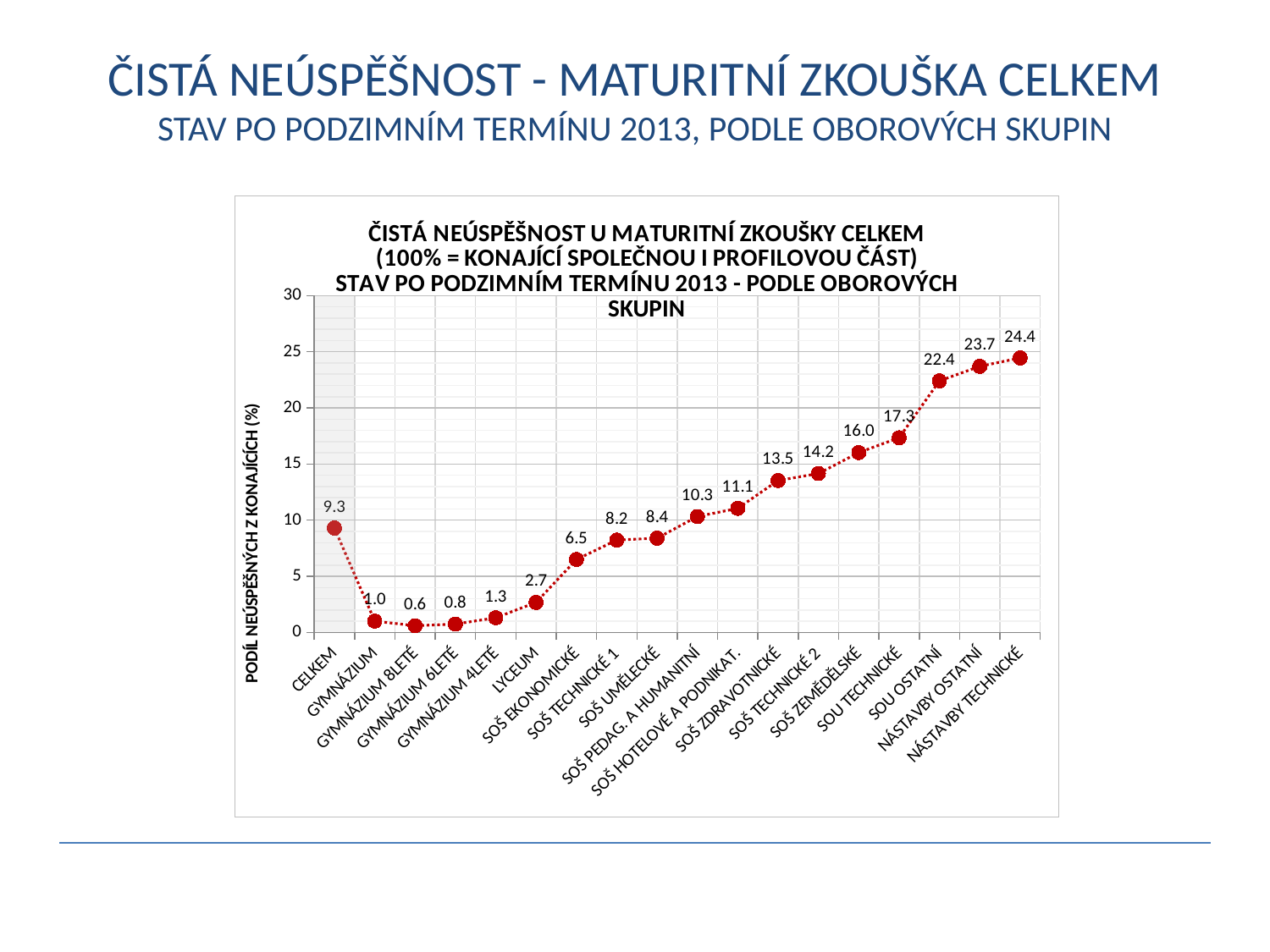

# ČISTÁ NEÚSPĚŠNOST - MATURITNÍ ZKOUŠKA CELKEM STAV PO PODZIMNÍM TERMÍNU 2013, PODLE OBOROVÝCH SKUPIN

### Chart: ČISTÁ NEÚSPĚŠNOST U MATURITNÍ ZKOUŠKY CELKEM
(100% = KONAJÍCÍ SPOLEČNOU I PROFILOVOU ČÁST)
STAV PO PODZIMNÍM TERMÍNU 2013 - PODLE OBOROVÝCH SKUPIN

| Category |  |
|---|---|
| CELKEM | 9.300095877277085 |
| GYMNÁZIUM | 1.0116229014205769 |
| GYMNÁZIUM 8LETÉ | 0.6036460219727152 |
| GYMNÁZIUM 6LETÉ | 0.7518796992481203 |
| GYMNÁZIUM 4LETÉ | 1.3125386040765905 |
| LYCEUM | 2.6809148856392953 |
| SOŠ EKONOMICKÉ | 6.499261447562777 |
| SOŠ TECHNICKÉ 1 | 8.235844642021526 |
| SOŠ UMĚLECKÉ | 8.3984375 |
| SOŠ PEDAG. A HUMANITNÍ | 10.32750279121697 |
| SOŠ HOTELOVÉ A PODNIKAT. | 11.05424769703173 |
| SOŠ ZDRAVOTNICKÉ | 13.537117903930133 |
| SOŠ TECHNICKÉ 2 | 14.161996943453897 |
| SOŠ ZEMĚDĚLSKÉ | 16.025401568920433 |
| SOU TECHNICKÉ | 17.345597897503286 |
| SOU OSTATNÍ | 22.406938923021322 |
| NÁSTAVBY OSTATNÍ | 23.70604504148558 |
| NÁSTAVBY TECHNICKÉ | 24.447101016138674 |